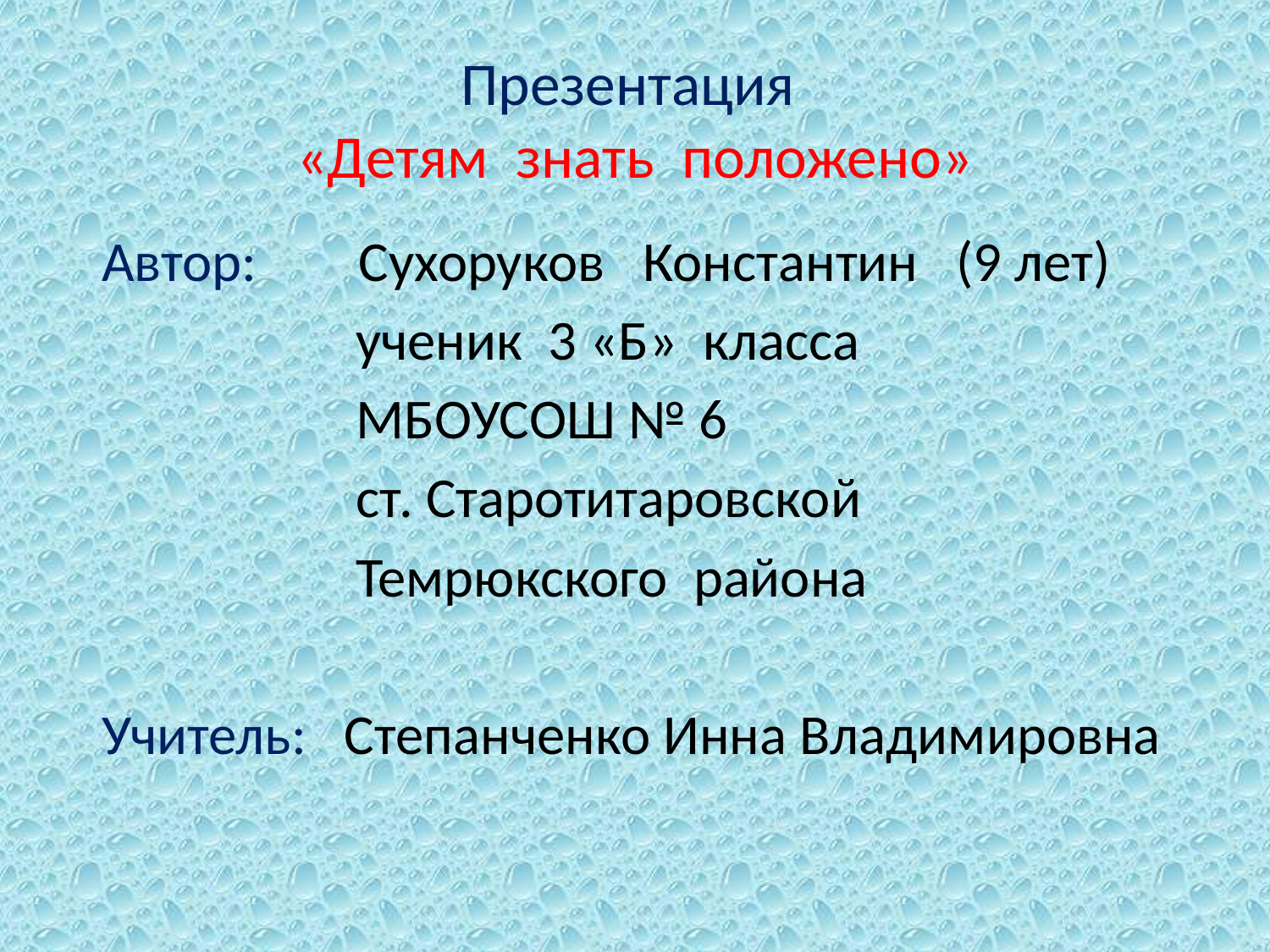

# Презентация «Детям  знать  положено»
Автор:        Сухоруков   Константин   (9 лет)
                    ученик  3 «Б»  класса
                    МБОУСОШ № 6
                    ст. Старотитаровской
                    Темрюкского  района

Учитель:   Степанченко Инна Владимировна